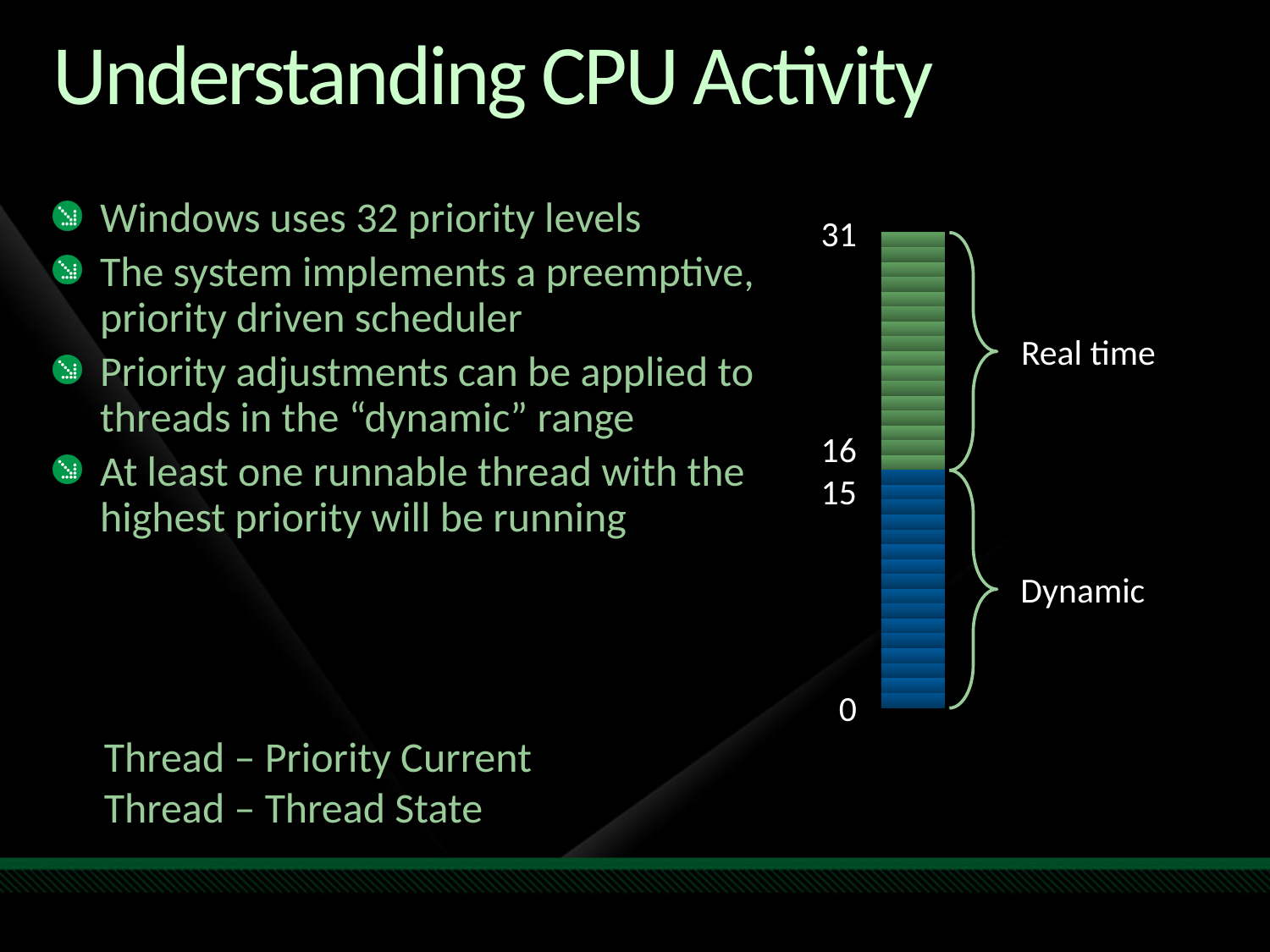

# Understanding CPU Activity
Windows uses 32 priority levels
The system implements a preemptive, priority driven scheduler
Priority adjustments can be applied to threads in the “dynamic” range
At least one runnable thread with the highest priority will be running
31

Real time

16

15

Dynamic

0

Thread – Priority Current
Thread – Thread State